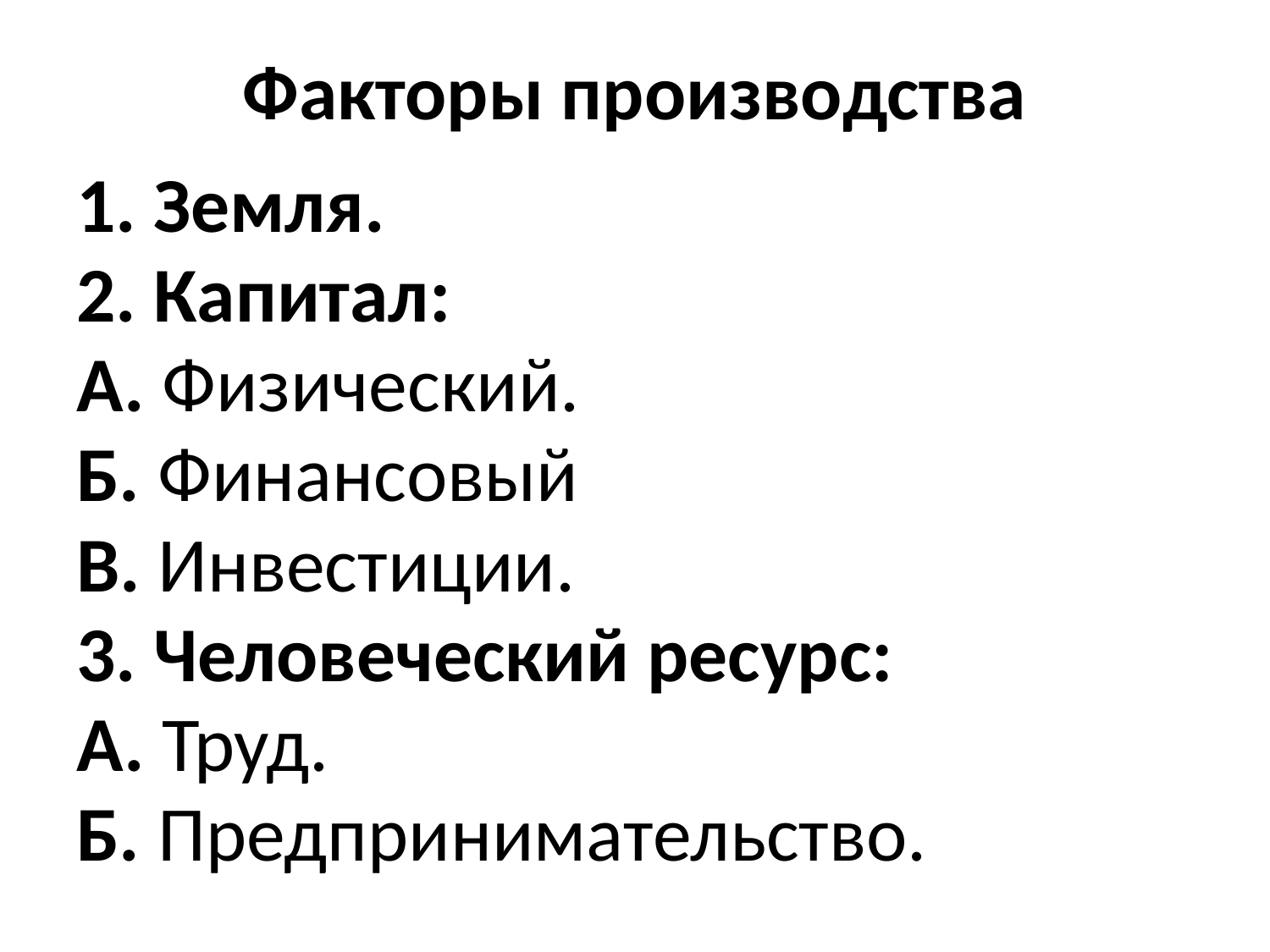

# Факторы производства
1. Земля.
2. Капитал:
А. Физический.
Б. Финансовый
В. Инвестиции.
3. Человеческий ресурс:
А. Труд.
Б. Предпринимательство.